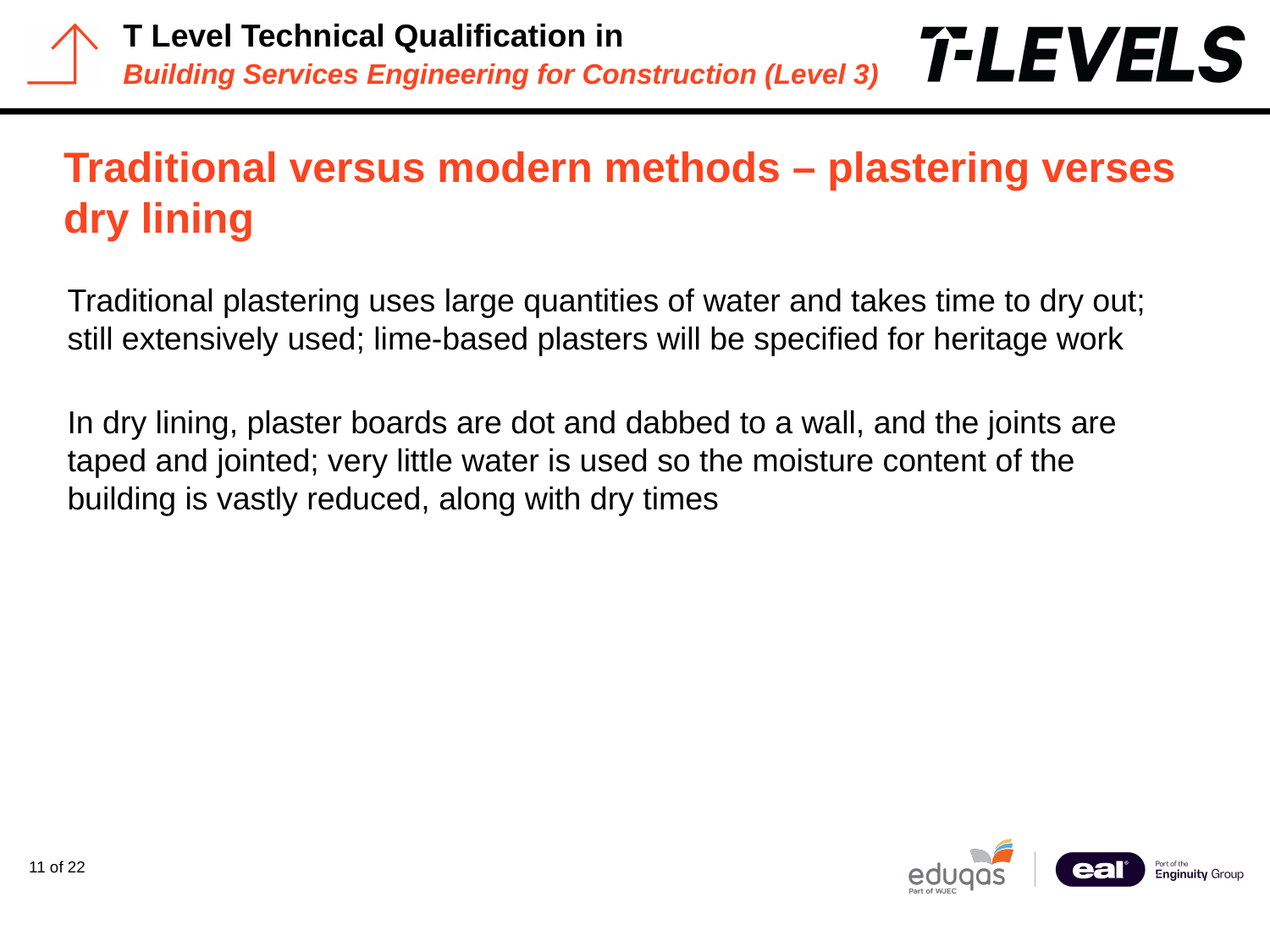

# Traditional versus modern methods – plastering verses dry lining
Traditional plastering uses large quantities of water and takes time to dry out; still extensively used; lime-based plasters will be specified for heritage work
In dry lining, plaster boards are dot and dabbed to a wall, and the joints are taped and jointed; very little water is used so the moisture content of the building is vastly reduced, along with dry times